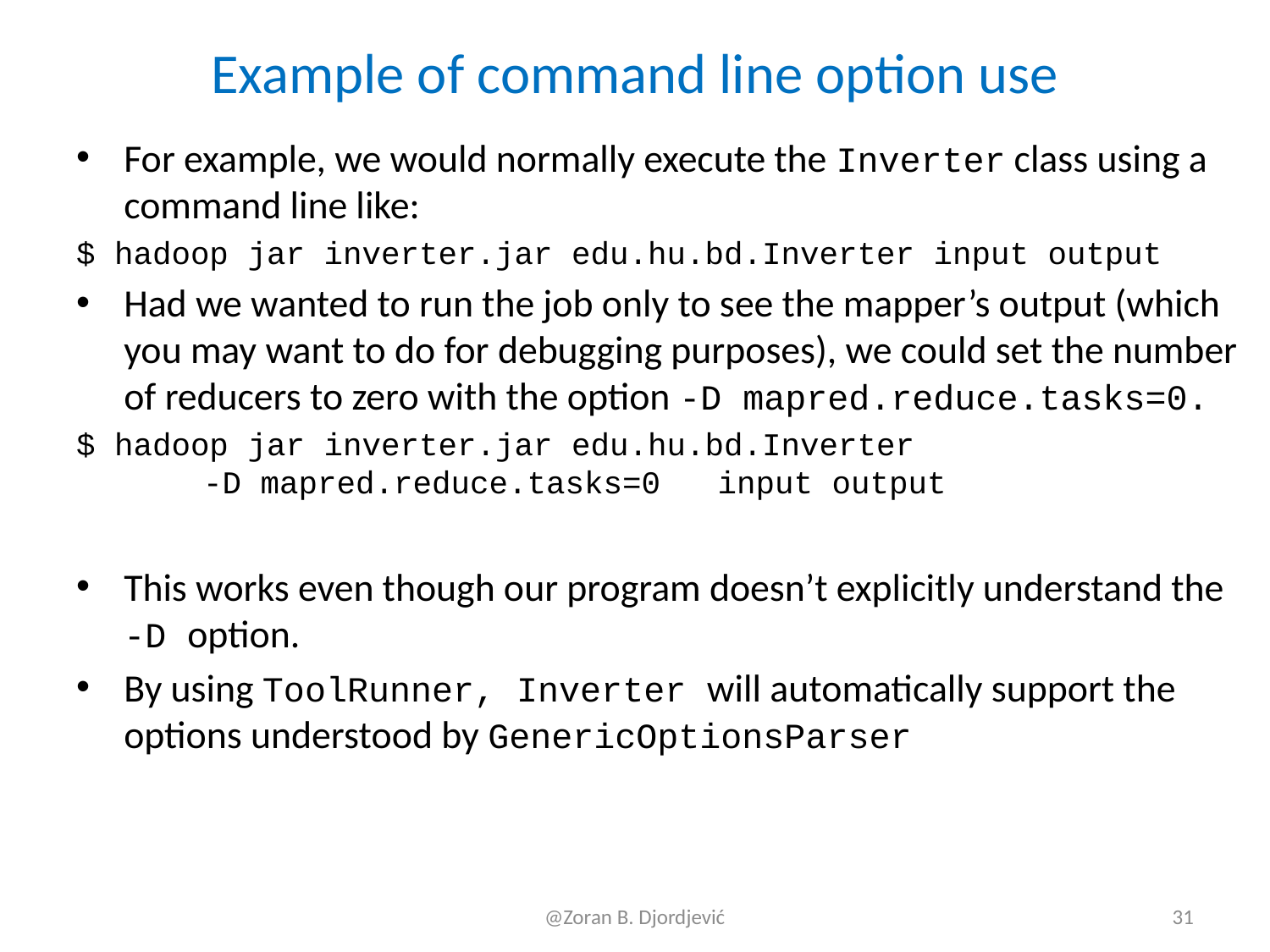

# Example of command line option use
For example, we would normally execute the Inverter class using a command line like:
$ hadoop jar inverter.jar edu.hu.bd.Inverter input output
Had we wanted to run the job only to see the mapper’s output (which you may want to do for debugging purposes), we could set the number of reducers to zero with the option -D mapred.reduce.tasks=0.
$ hadoop jar inverter.jar edu.hu.bd.Inverter                   	-D mapred.reduce.tasks=0   input output

This works even though our program doesn’t explicitly understand the -D option.
By using ToolRunner, Inverter will automatically support the options understood by GenericOptionsParser
@Zoran B. Djordjević
31